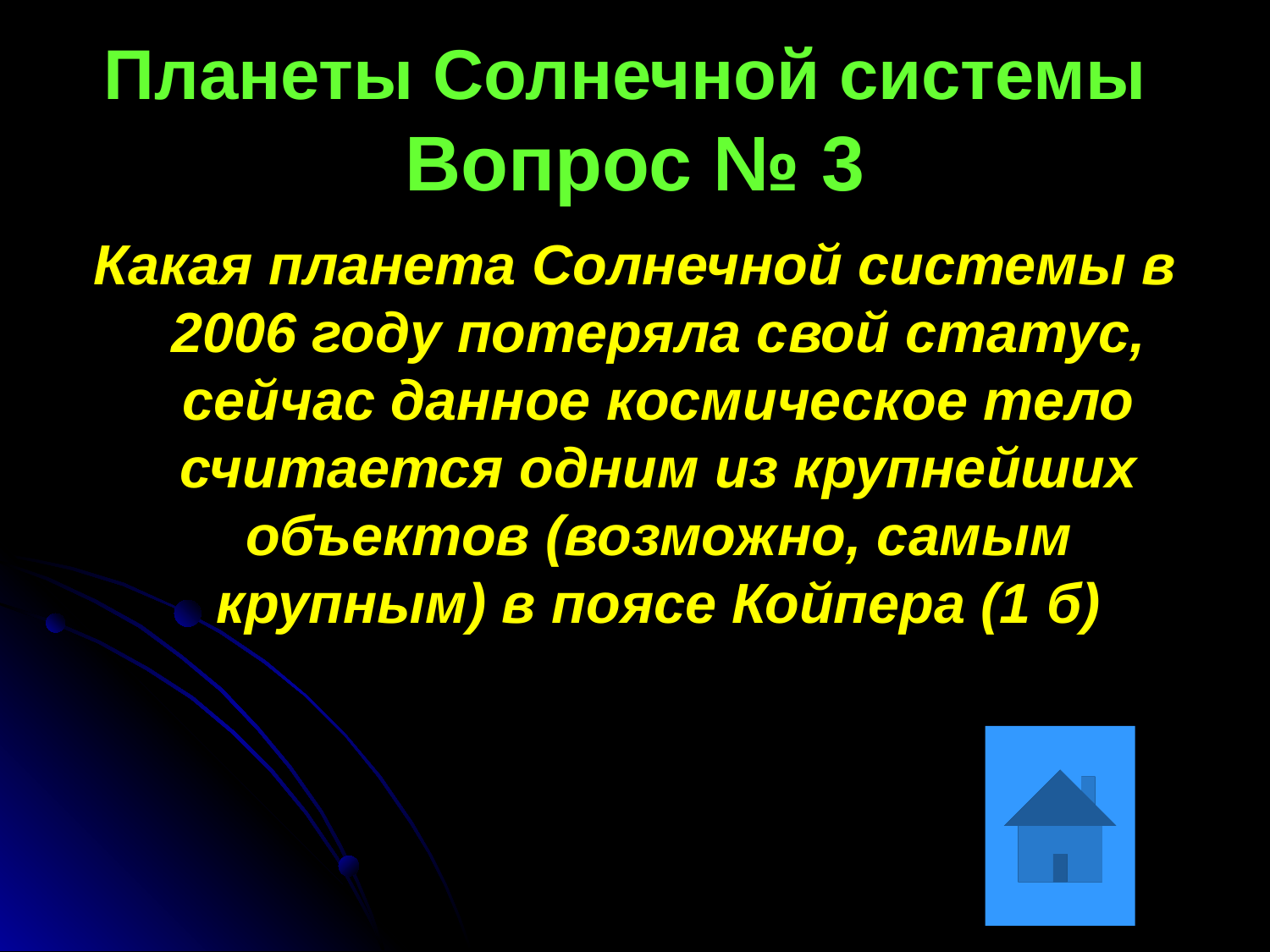

Планеты Солнечной системы
Вопрос № 3
Какая планета Солнечной системы в 2006 году потеряла свой статус, сейчас данное космическое тело считается одним из крупнейших объектов (возможно, самым крупным) в поясе Койпера (1 б)